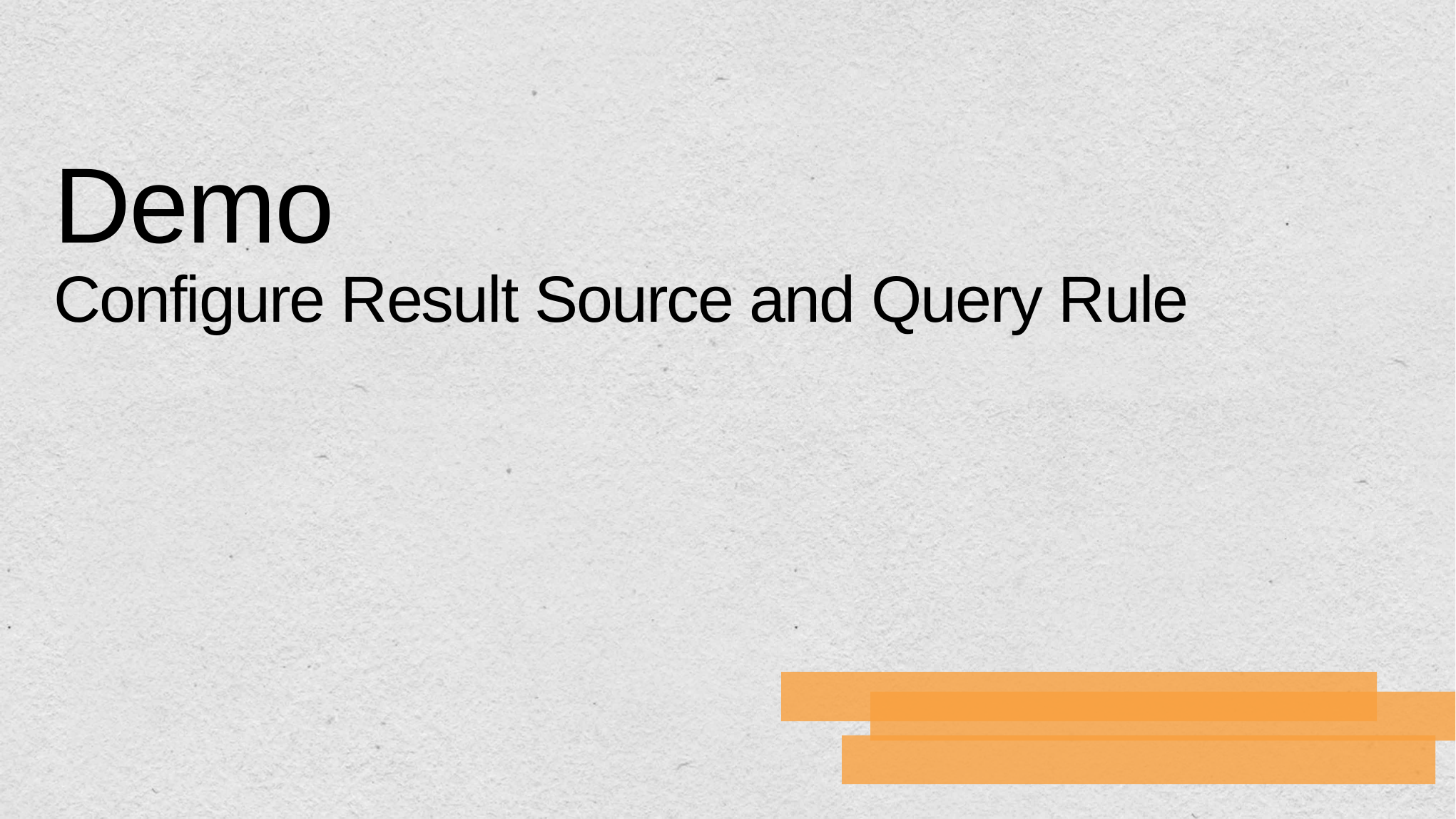

# Demo Configure Result Source and Query Rule